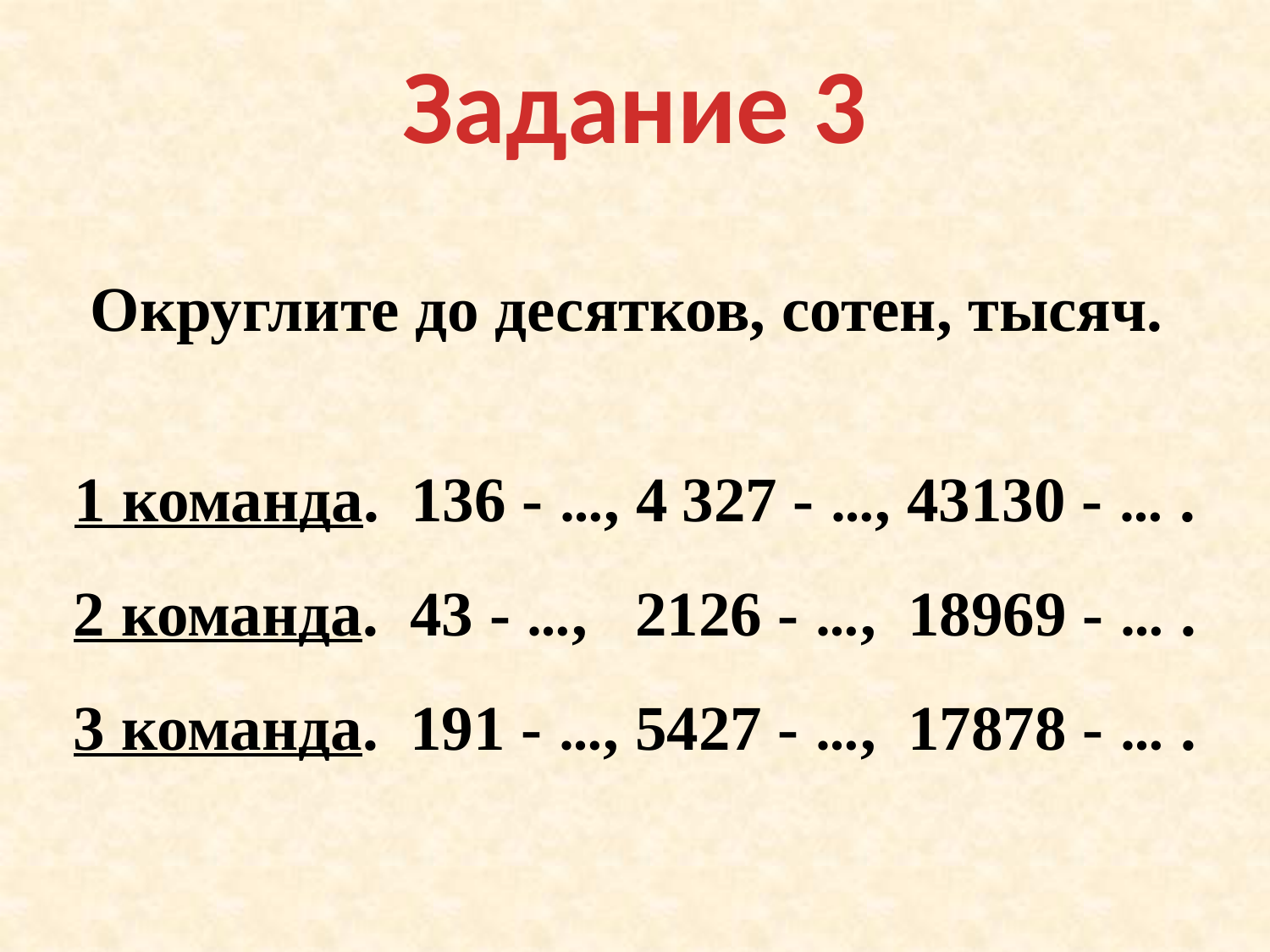

Задание 3
Округлите до десятков, сотен, тысяч.

1 команда.  136 - …, 4 327 - …, 43130 - … .
2 команда.  43 - …,   2126 - …,  18969 - … .
3 команда.  191 - …, 5427 - …,  17878 - … .